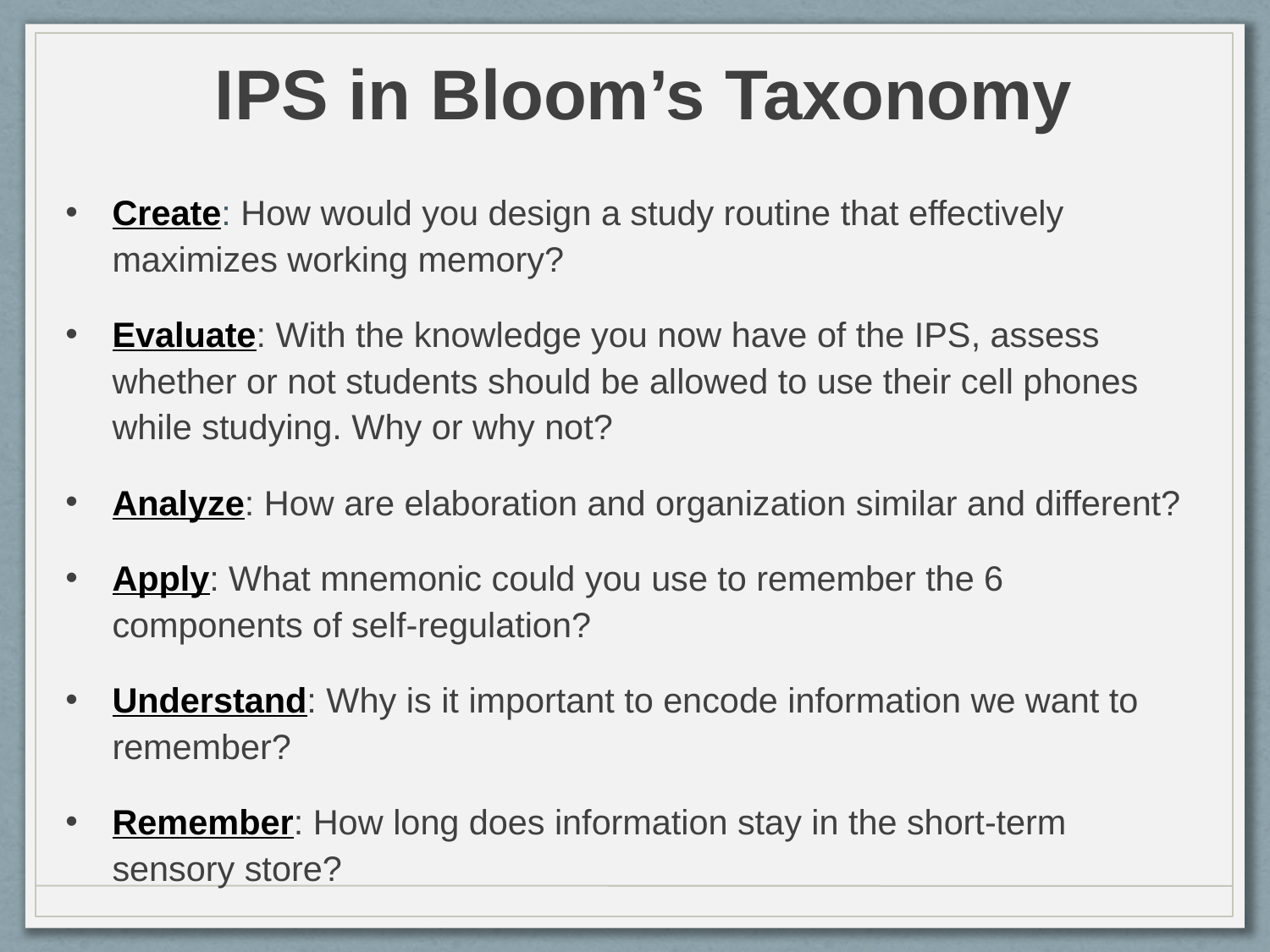

IPS in Bloom’s Taxonomy
Create: How would you design a study routine that effectively maximizes working memory?
Evaluate: With the knowledge you now have of the IPS, assess whether or not students should be allowed to use their cell phones while studying. Why or why not?
Analyze: How are elaboration and organization similar and different?
Apply: What mnemonic could you use to remember the 6 components of self-regulation?
Understand: Why is it important to encode information we want to remember?
Remember: How long does information stay in the short-term sensory store?